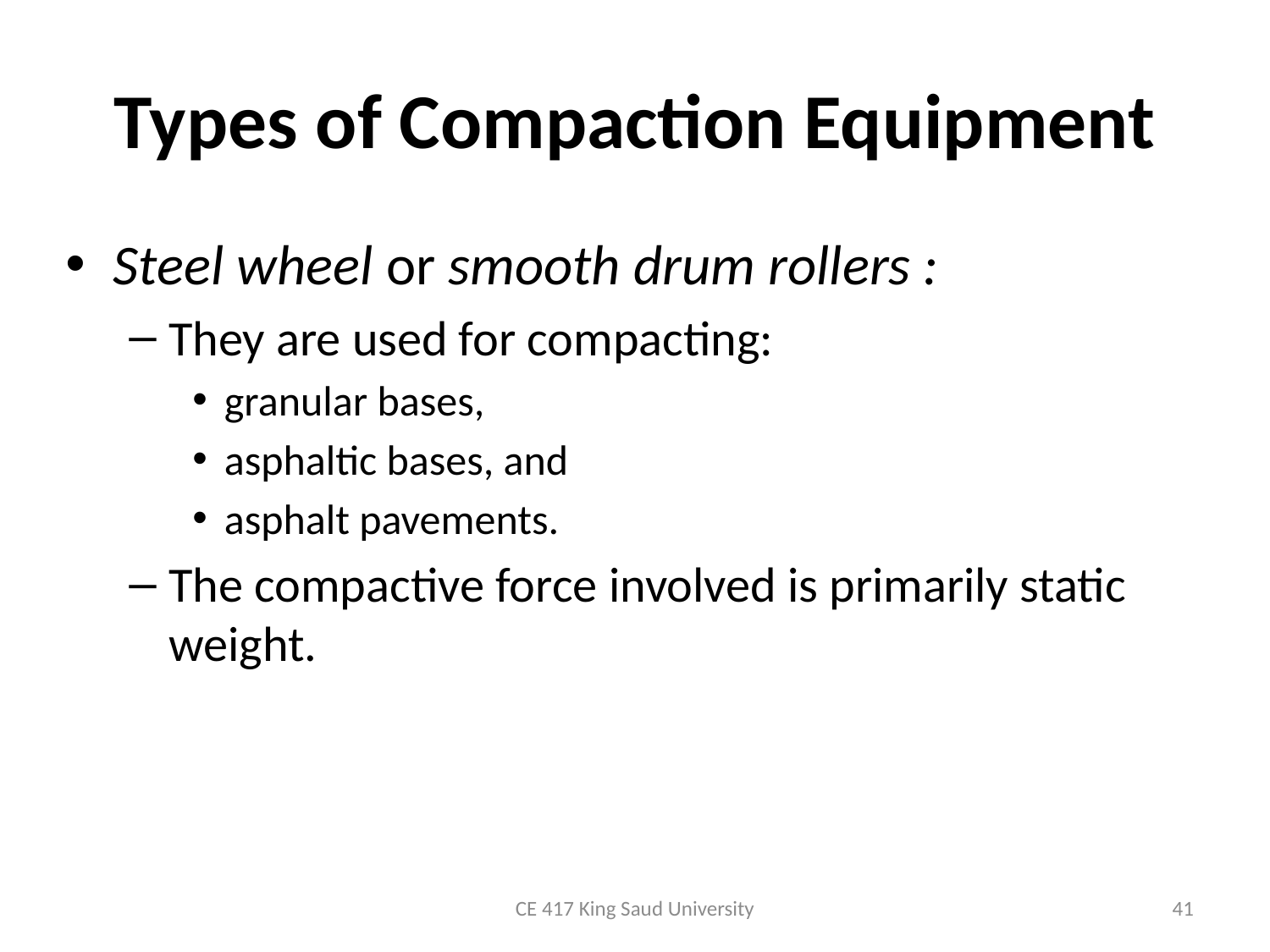

# Types of Compaction Equipment
Steel wheel or smooth drum rollers :
They are used for compacting:
granular bases,
asphaltic bases, and
asphalt pavements.
The compactive force involved is primarily static weight.
CE 417 King Saud University
41